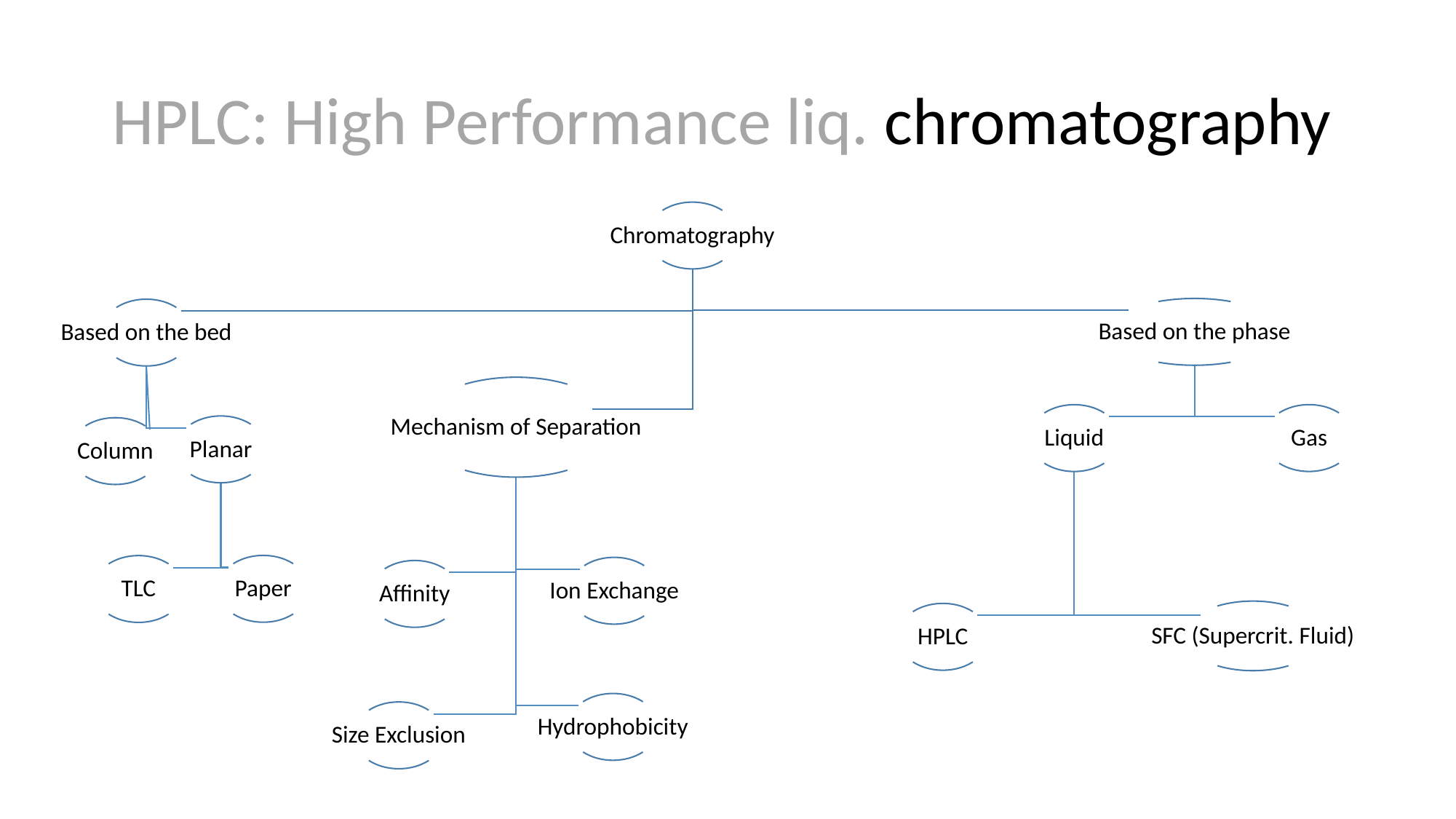

#
HPLC: High Performance liq. chromatography
Chromatography
Based on the bed
Column
Planar
TLC
Paper
Based on the phase
Gas
Liquid
HPLC
SFC (Supercrit. Fluid)
Mechanism of Separation
Affinity
Ion Exchange
Size Exclusion
Hydrophobicity